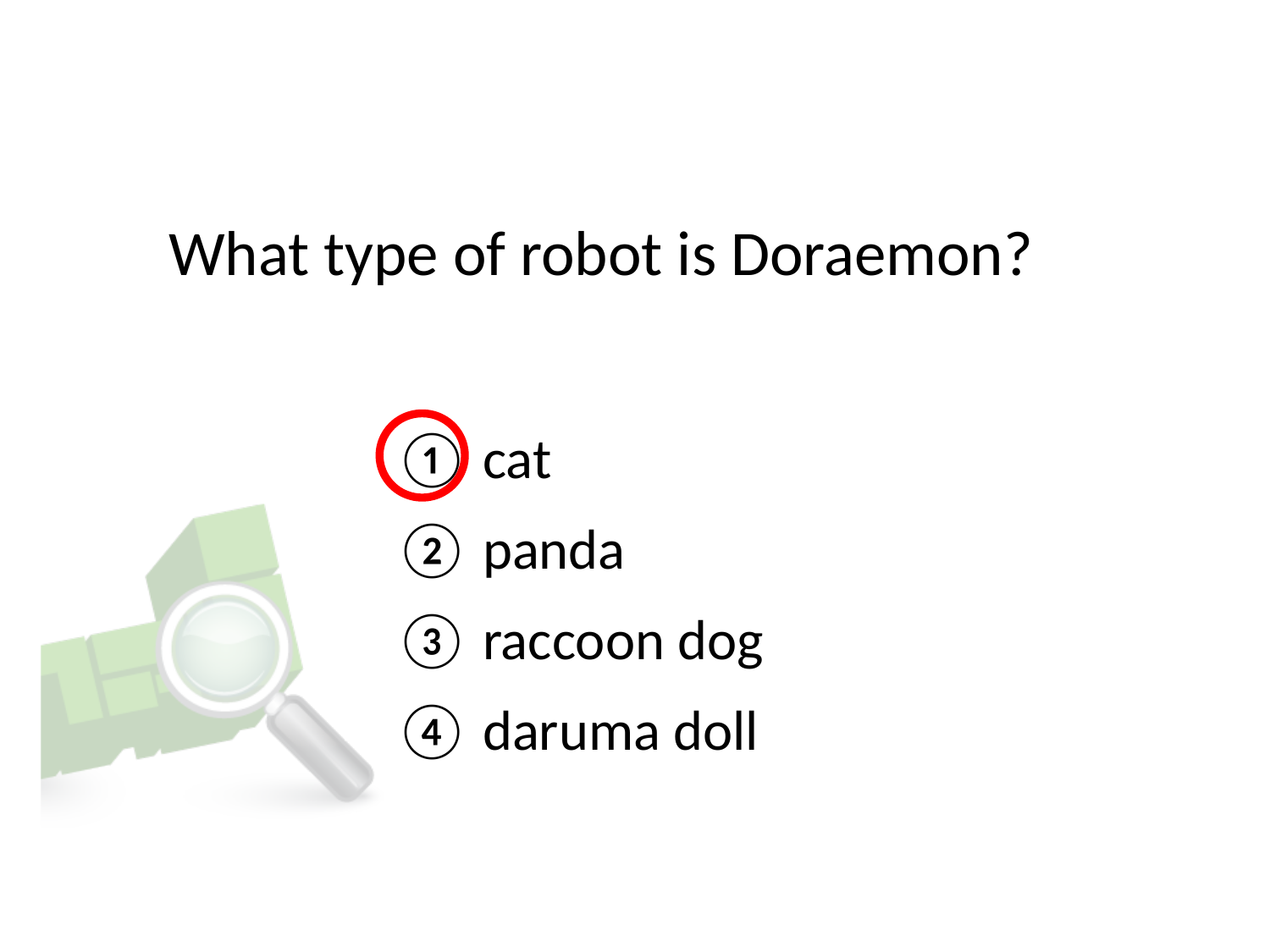

# What type of robot is Doraemon?

① cat
② panda
③ raccoon dog
④ daruma doll